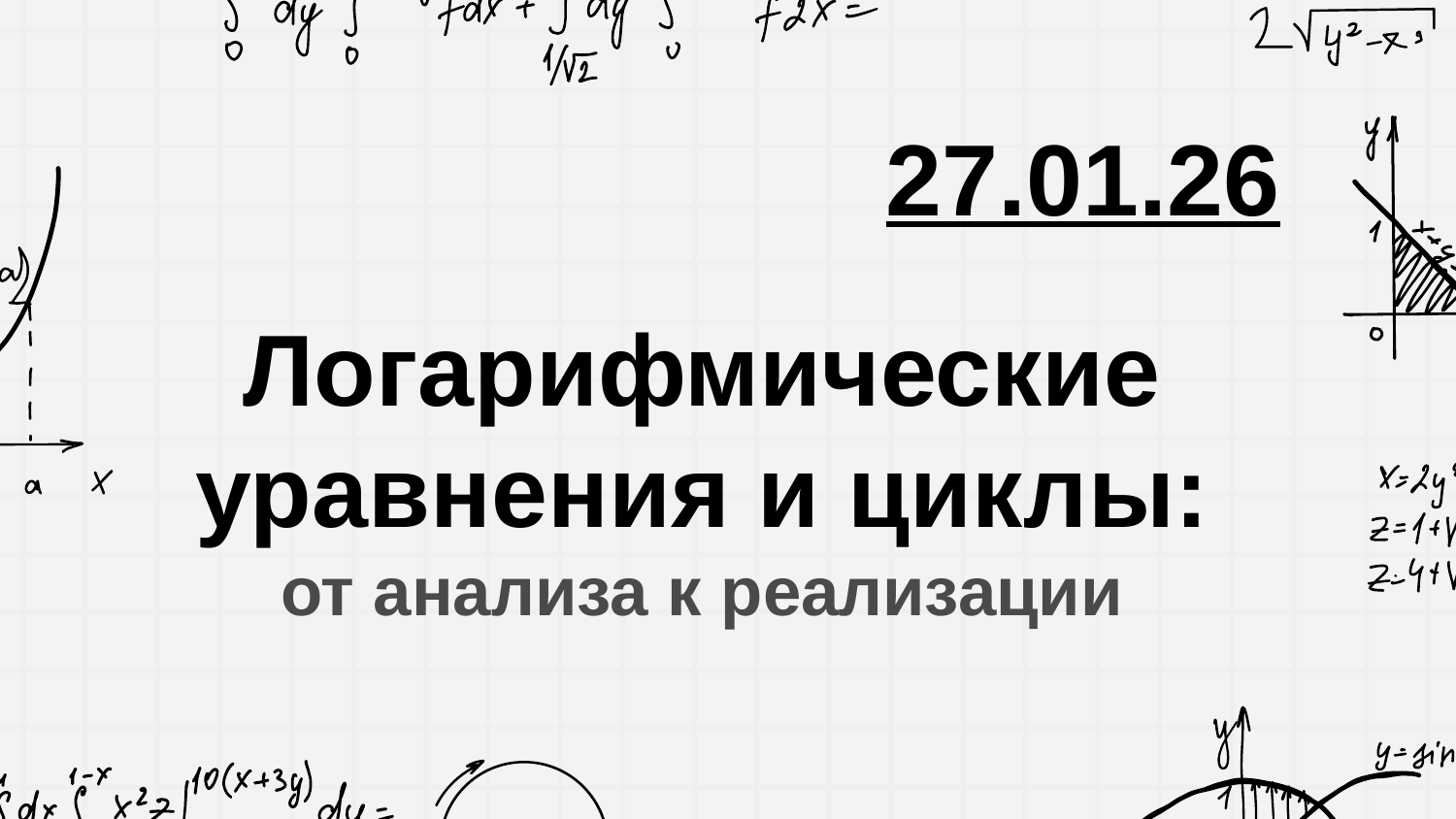

27.01.26
# Логарифмические уравнения и циклы:
от анализа к реализации